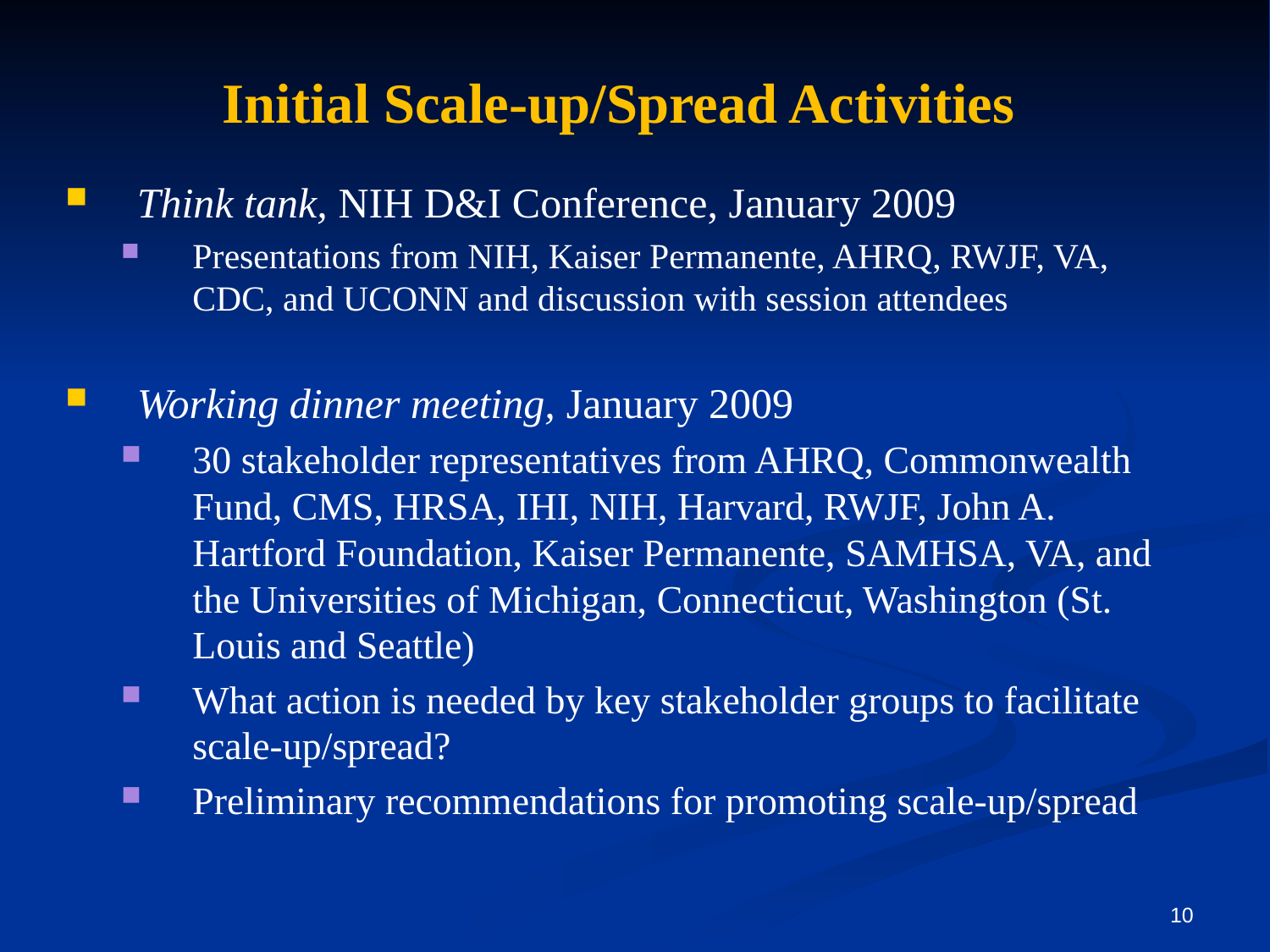

# Initial Scale-up/Spread Activities
Think tank, NIH D&I Conference, January 2009
Presentations from NIH, Kaiser Permanente, AHRQ, RWJF, VA, CDC, and UCONN and discussion with session attendees

Working dinner meeting, January 2009
30 stakeholder representatives from AHRQ, Commonwealth Fund, CMS, HRSA, IHI, NIH, Harvard, RWJF, John A. Hartford Foundation, Kaiser Permanente, SAMHSA, VA, and the Universities of Michigan, Connecticut, Washington (St. Louis and Seattle)
What action is needed by key stakeholder groups to facilitate scale-up/spread?
Preliminary recommendations for promoting scale-up/spread

10